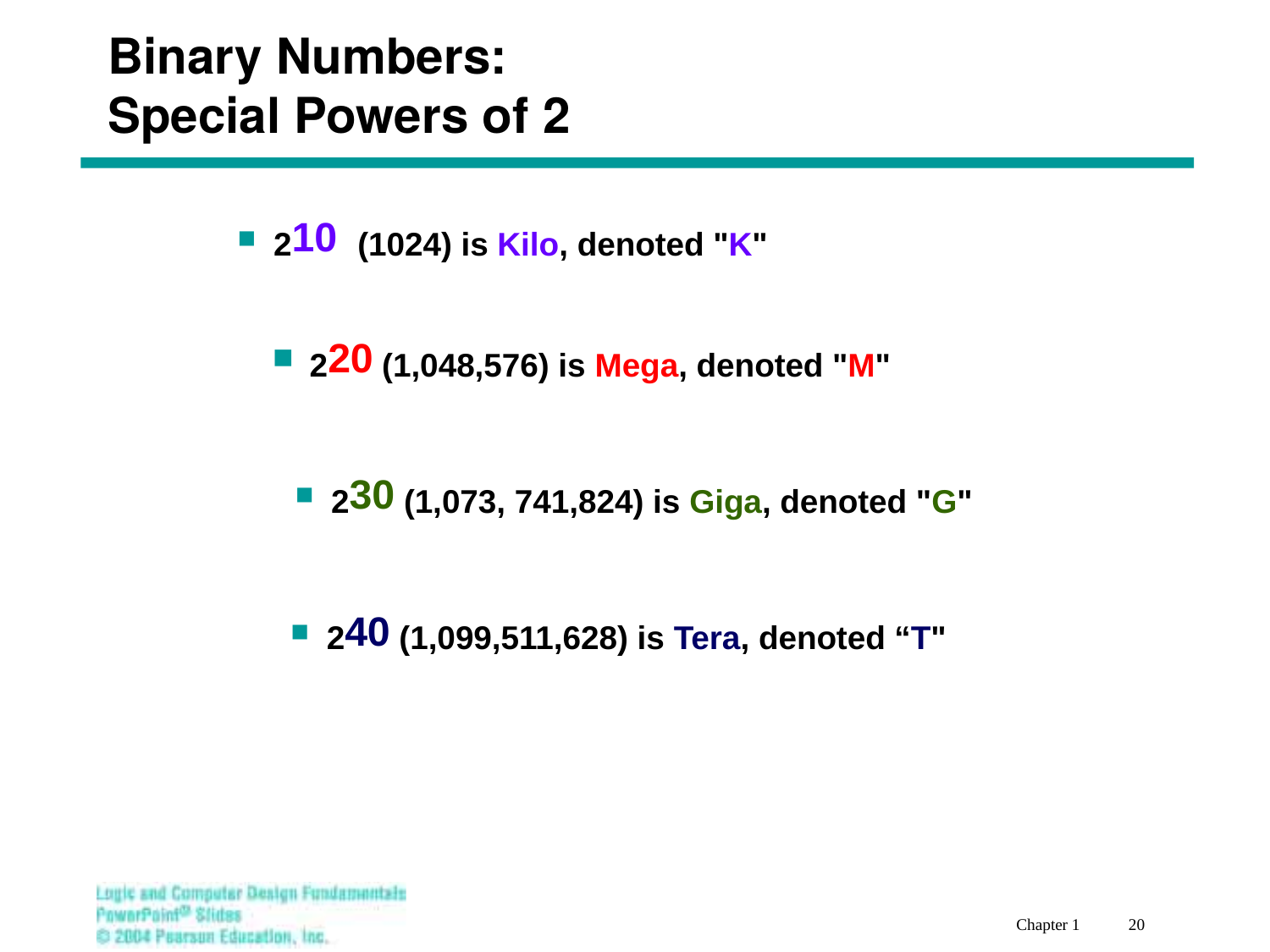

# Binary Numbers: Special Powers of 2
 210  (1024) is Kilo, denoted "K"
 220 (1,048,576) is Mega, denoted "M"
 230 (1,073, 741,824) is Giga, denoted "G"
 240 (1,099,511,628) is Tera, denoted “T"

Chapter 1            20